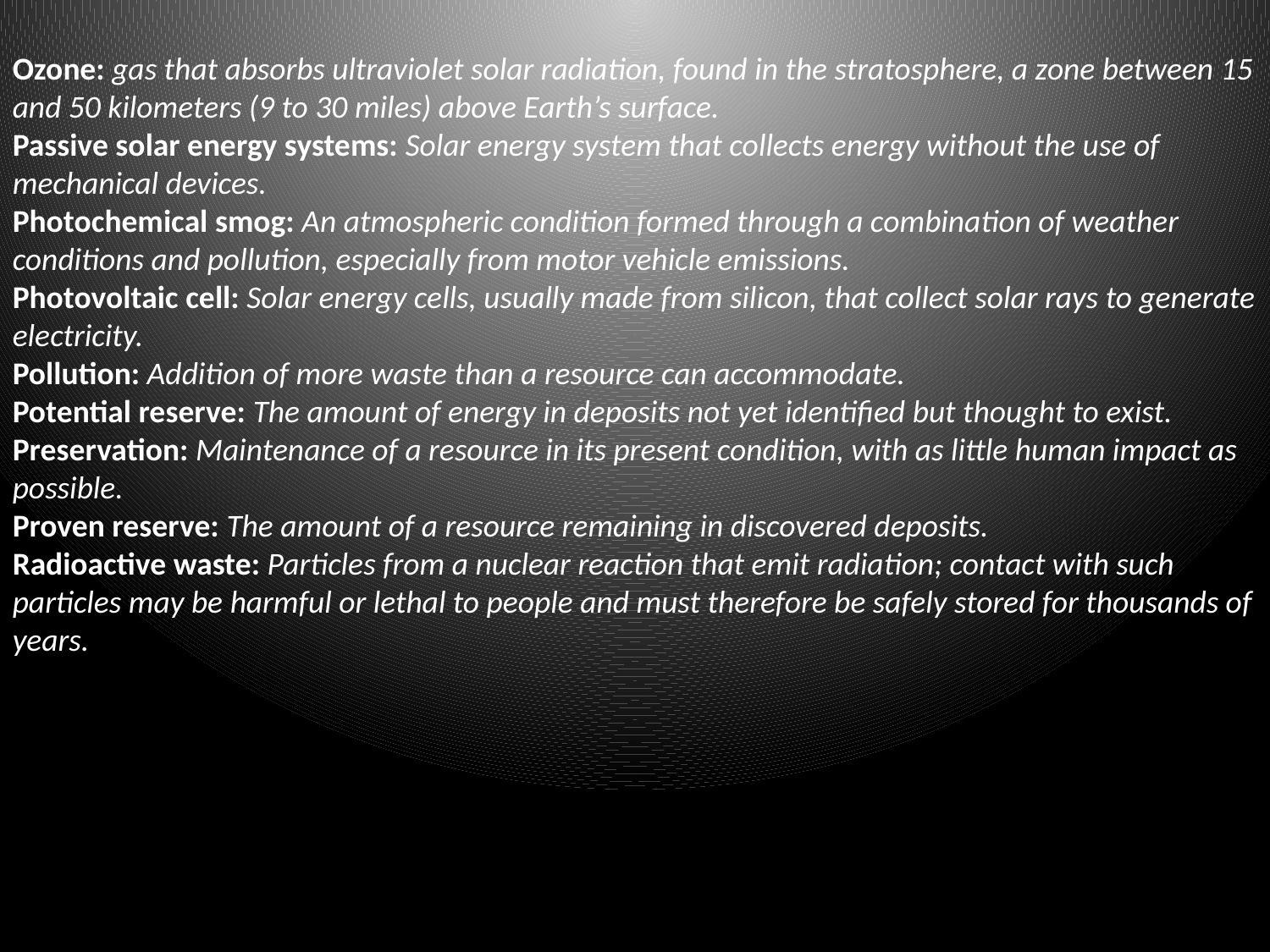

Ozone: gas that absorbs ultraviolet solar radiation, found in the stratosphere, a zone between 15 and 50 kilometers (9 to 30 miles) above Earth’s surface.
Passive solar energy systems: Solar energy system that collects energy without the use of mechanical devices.
Photochemical smog: An atmospheric condition formed through a combination of weather conditions and pollution, especially from motor vehicle emissions.
Photovoltaic cell: Solar energy cells, usually made from silicon, that collect solar rays to generate electricity.
Pollution: Addition of more waste than a resource can accommodate.
Potential reserve: The amount of energy in deposits not yet identified but thought to exist.
Preservation: Maintenance of a resource in its present condition, with as little human impact as possible.
Proven reserve: The amount of a resource remaining in discovered deposits.
Radioactive waste: Particles from a nuclear reaction that emit radiation; contact with such particles may be harmful or lethal to people and must therefore be safely stored for thousands of years.